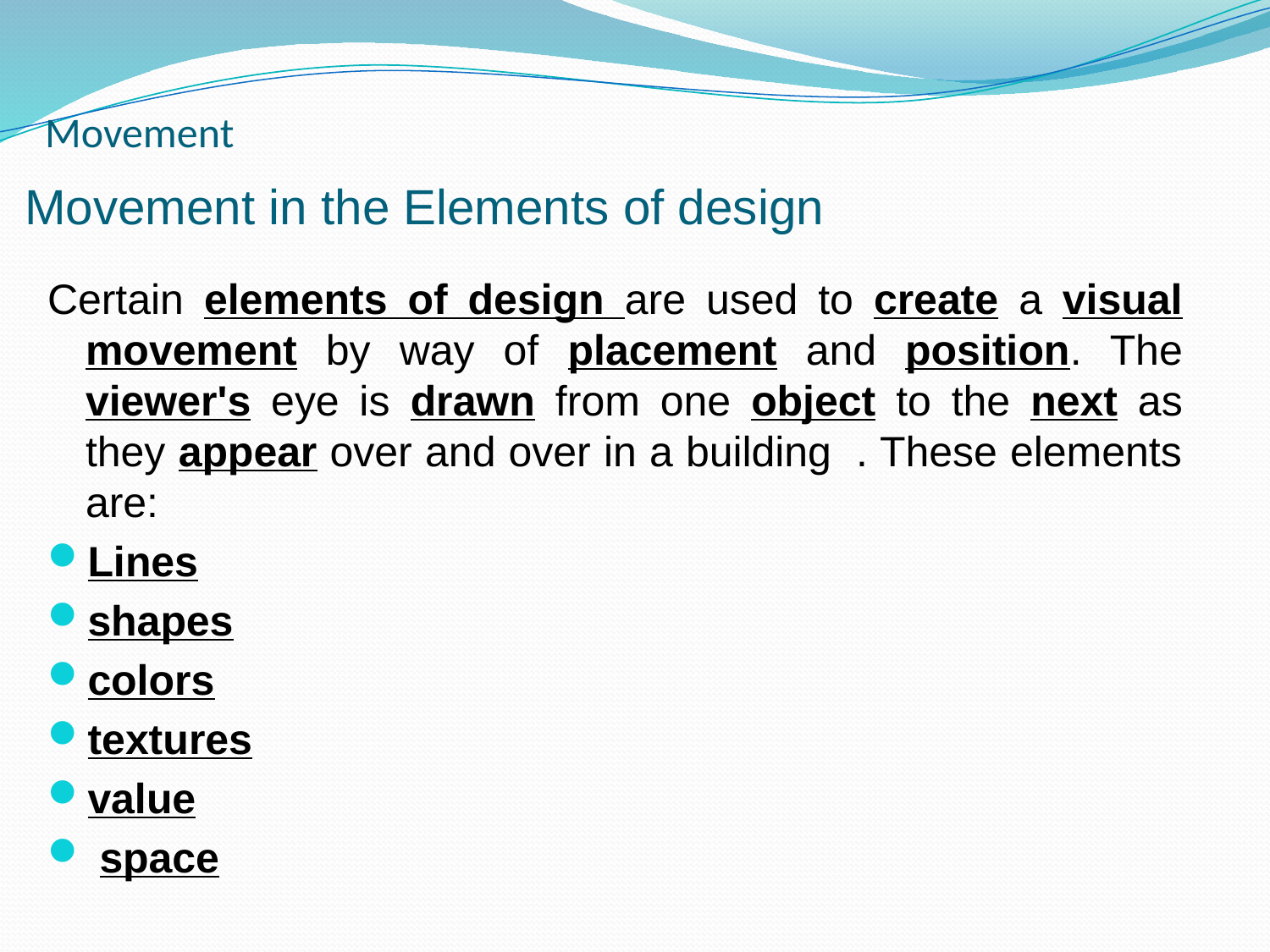

# Movement
Movement in the Elements of design
Certain elements of design are used to create a visual movement by way of placement and position. The viewer's eye is drawn from one object to the next as they appear over and over in a building  . These elements are:
Lines
shapes
colors
textures
value
 space